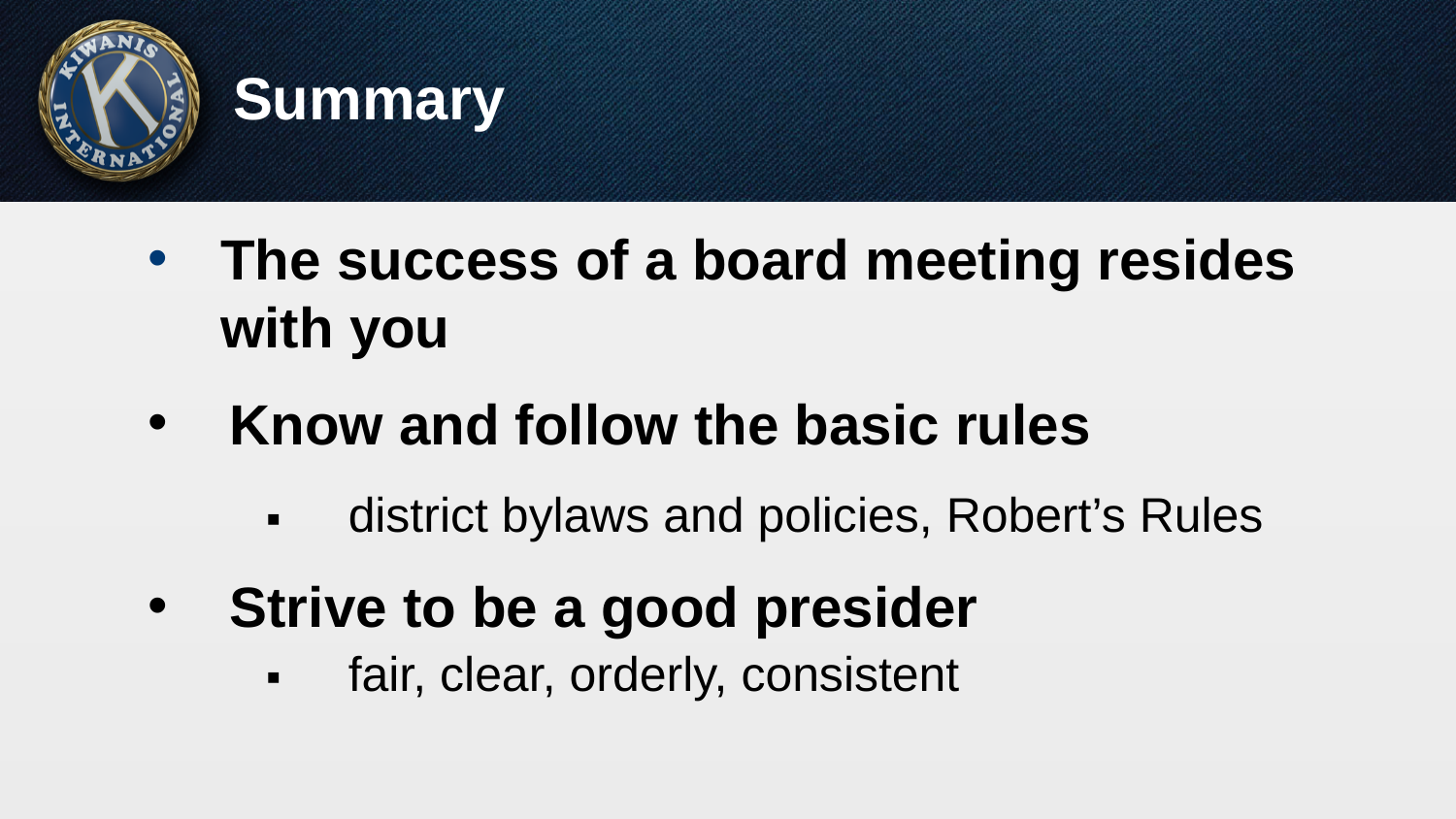

# Summary
The success of a board meeting resides with you
Know and follow the basic rules
district bylaws and policies, Robert’s Rules
Strive to be a good presider
fair, clear, orderly, consistent